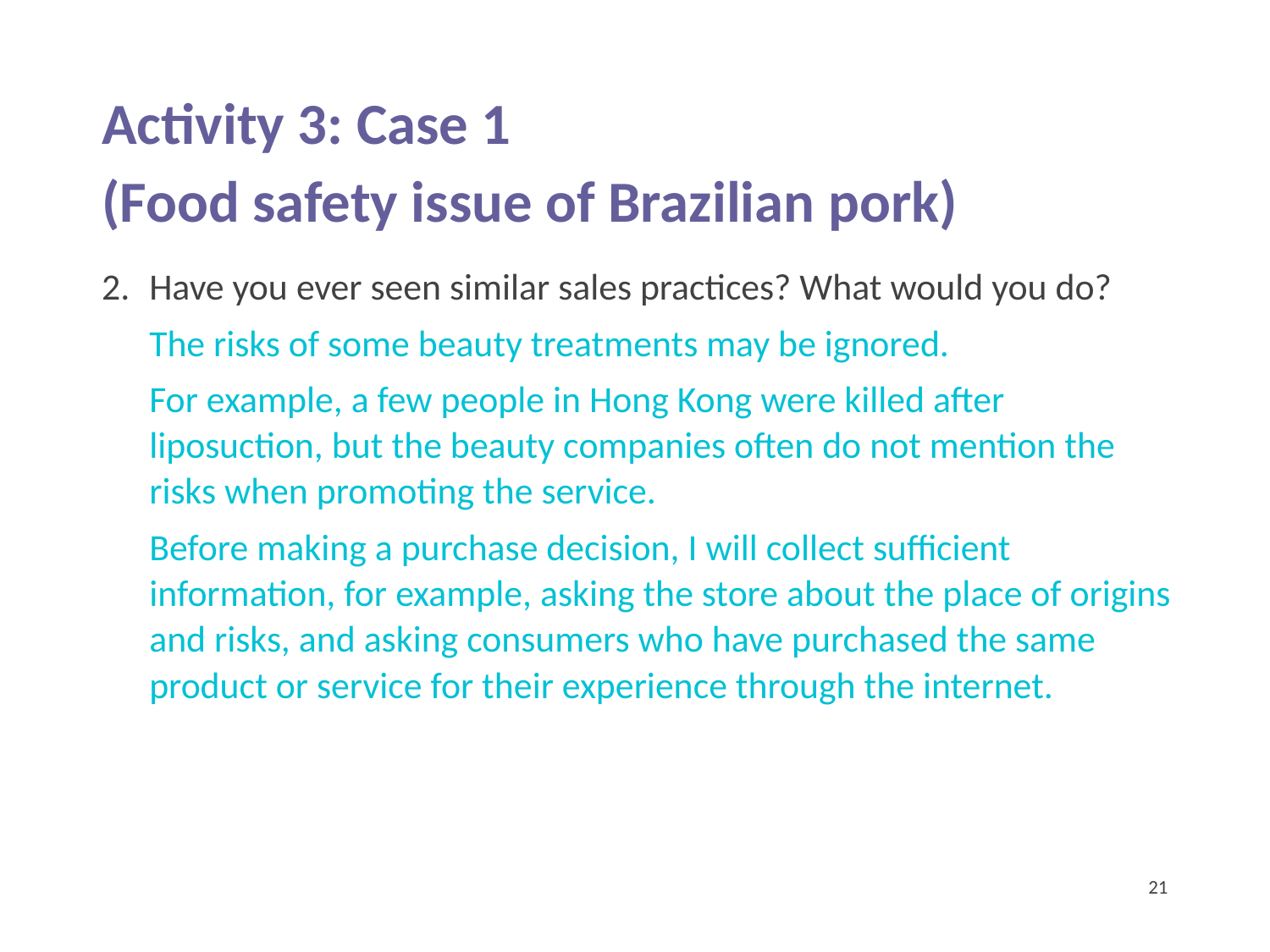

Activity 3: Case 1
(Food safety issue of Brazilian pork)
Have you ever seen similar sales practices? What would you do?
The risks of some beauty treatments may be ignored.
For example, a few people in Hong Kong were killed after liposuction, but the beauty companies often do not mention the risks when promoting the service.
Before making a purchase decision, I will collect sufficient information, for example, asking the store about the place of origins and risks, and asking consumers who have purchased the same product or service for their experience through the internet.
21